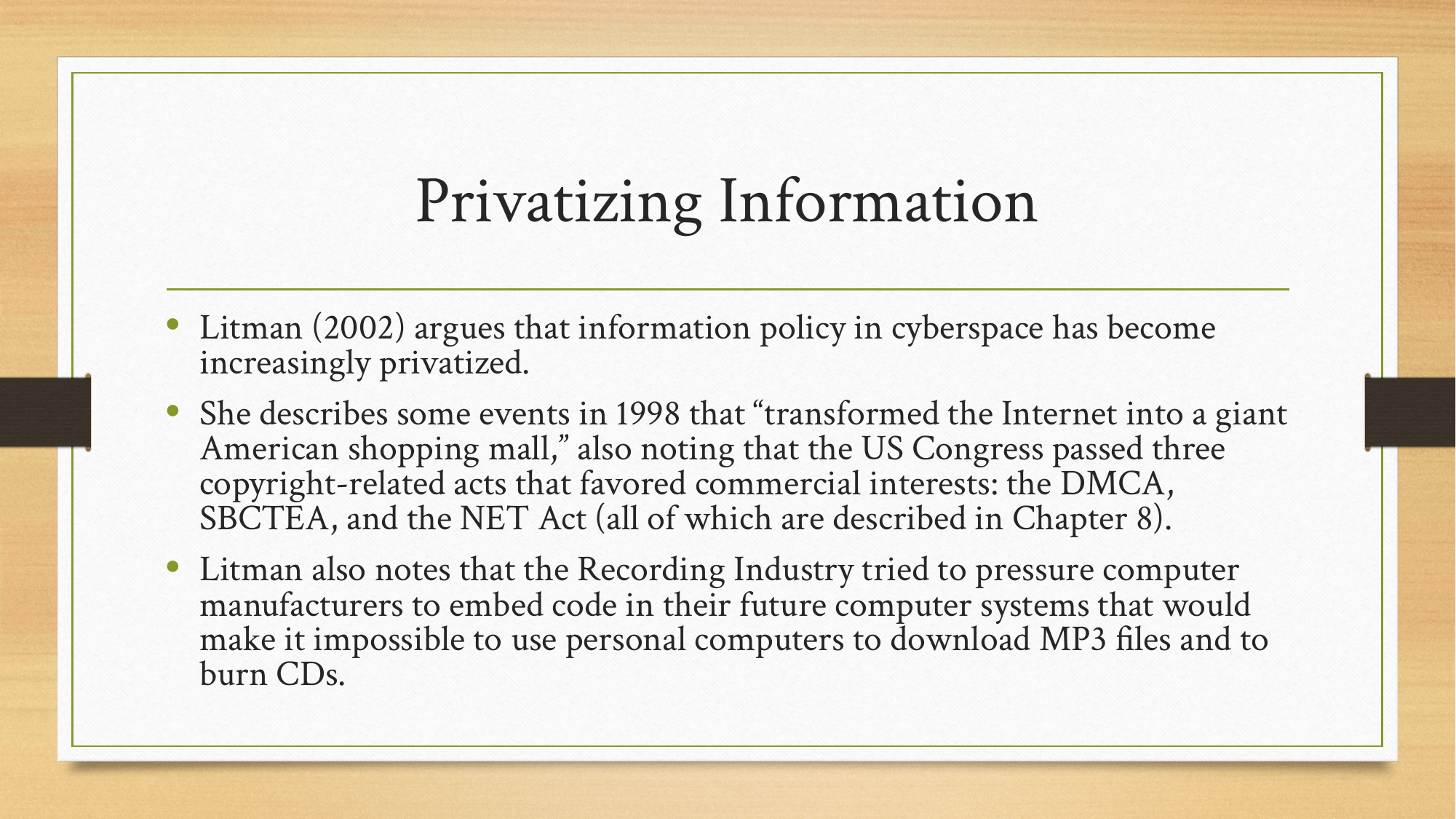

# Privatizing Information
Litman (2002) argues that information policy in cyberspace has become increasingly privatized.
She describes some events in 1998 that “transformed the Internet into a giant American shopping mall,” also noting that the US Congress passed three copyright-related acts that favored commercial interests: the DMCA, SBCTEA, and the NET Act (all of which are described in Chapter 8).
Litman also notes that the Recording Industry tried to pressure computer manufacturers to embed code in their future computer systems that would make it impossible to use personal computers to download MP3 files and to burn CDs.